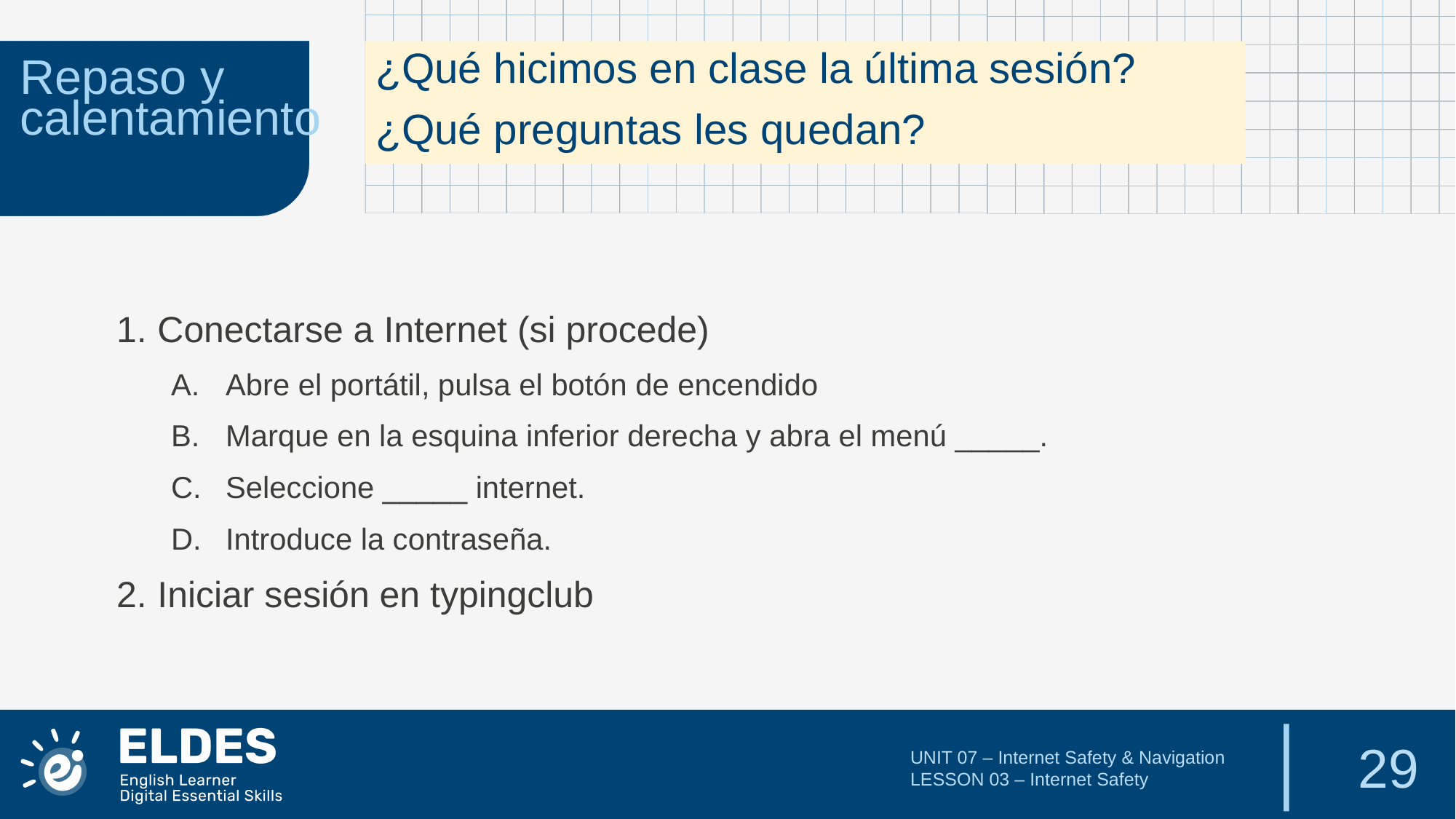

¿Qué hicimos en clase la última sesión?
¿Qué preguntas les quedan?
Repaso y calentamiento
Conectarse a Internet (si procede)
Abre el portátil, pulsa el botón de encendido
Marque en la esquina inferior derecha y abra el menú _____.
Seleccione _____ internet.
Introduce la contraseña.
Iniciar sesión en typingclub
29
UNIT 07 – Internet Safety & Navigation
LESSON 03 – Internet Safety